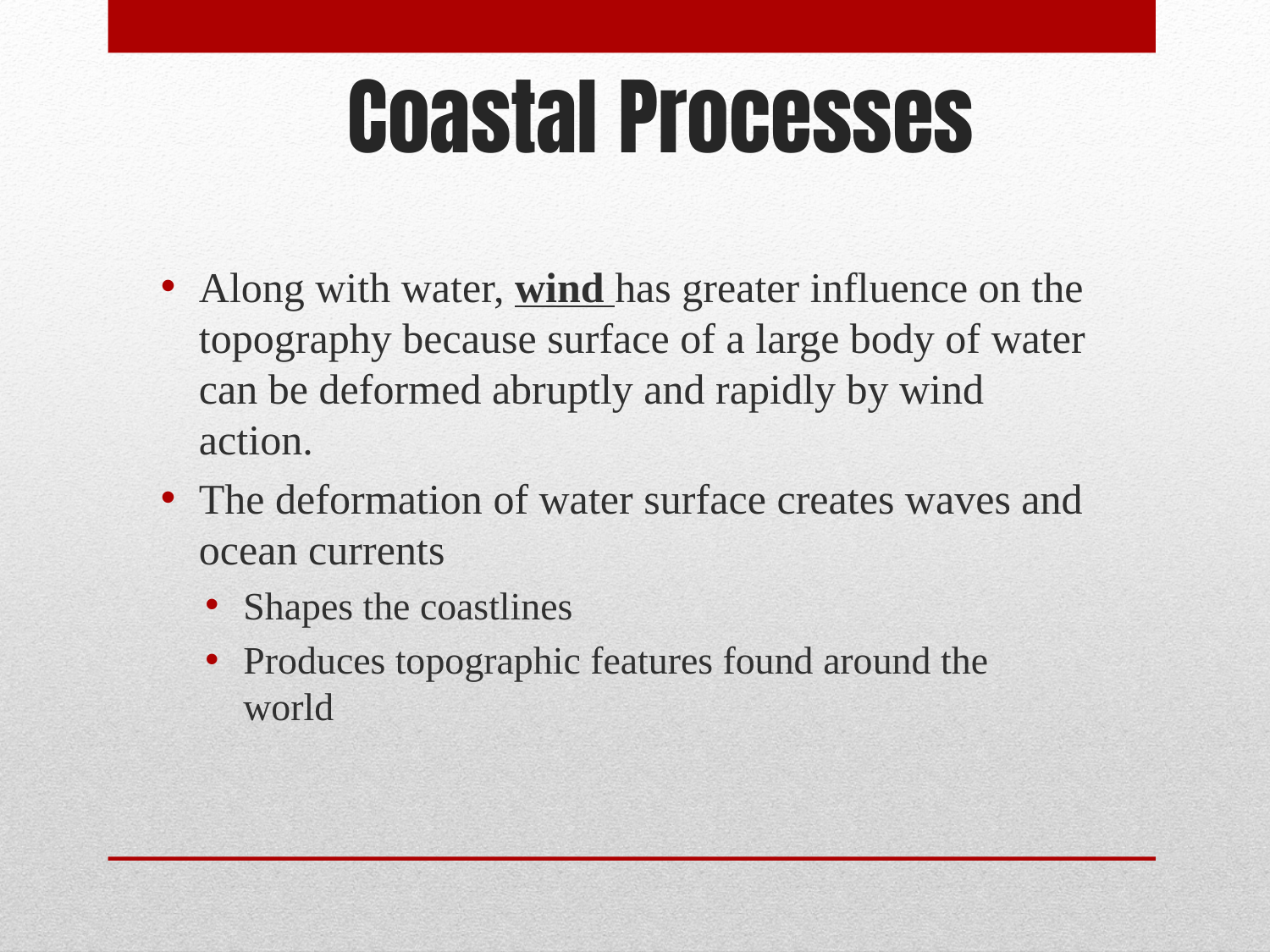

Coastal Processes
Along with water, wind has greater influence on the topography because surface of a large body of water can be deformed abruptly and rapidly by wind action.
The deformation of water surface creates waves and ocean currents
Shapes the coastlines
Produces topographic features found around the world